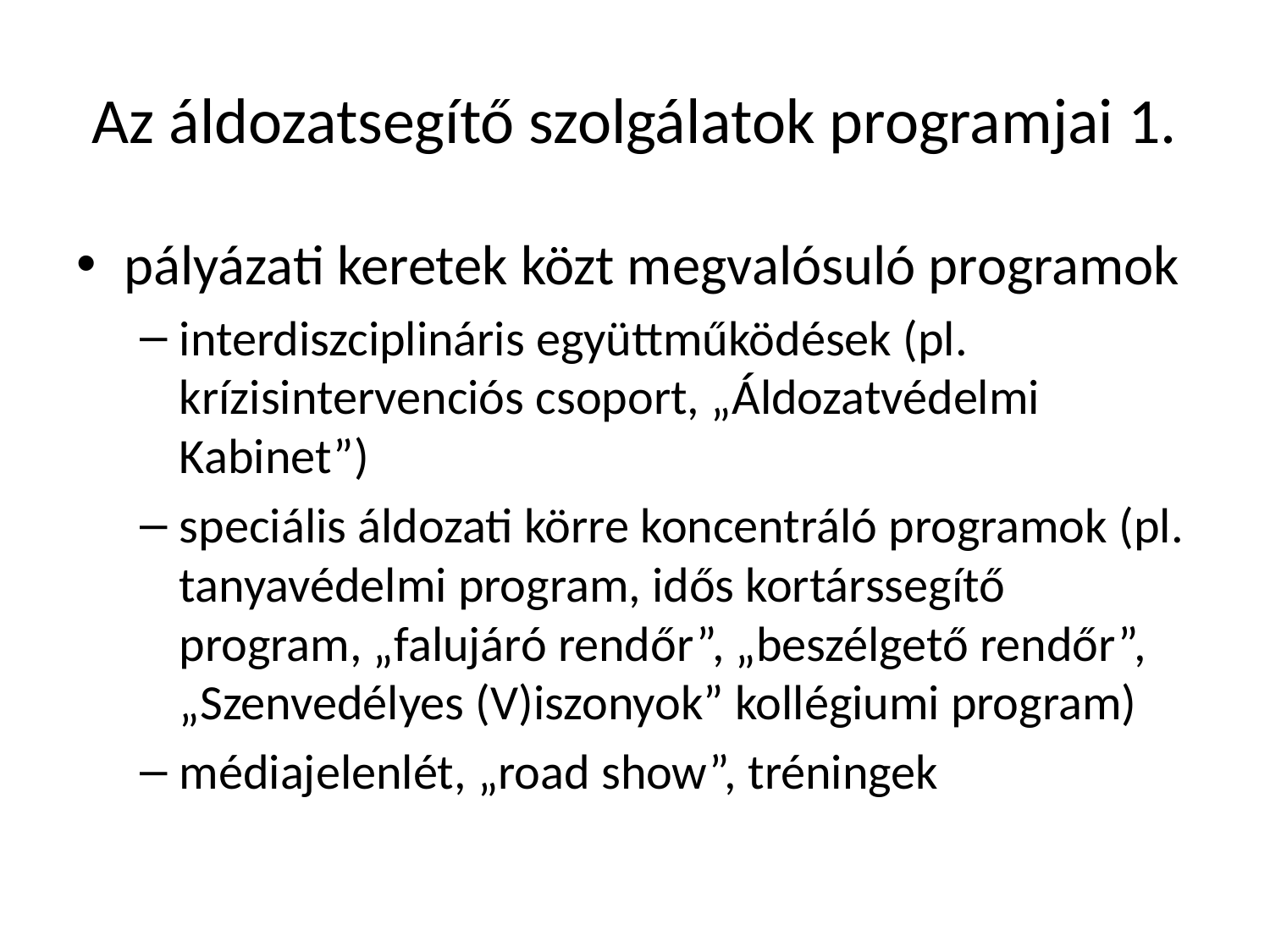

# Az áldozatsegítő szolgálatok programjai 1.
pályázati keretek közt megvalósuló programok
interdiszciplináris együttműködések (pl. krízisintervenciós csoport, „Áldozatvédelmi Kabinet”)
speciális áldozati körre koncentráló programok (pl. tanyavédelmi program, idős kortárssegítő program, „falujáró rendőr”, „beszélgető rendőr”, „Szenvedélyes (V)iszonyok” kollégiumi program)
médiajelenlét, „road show”, tréningek